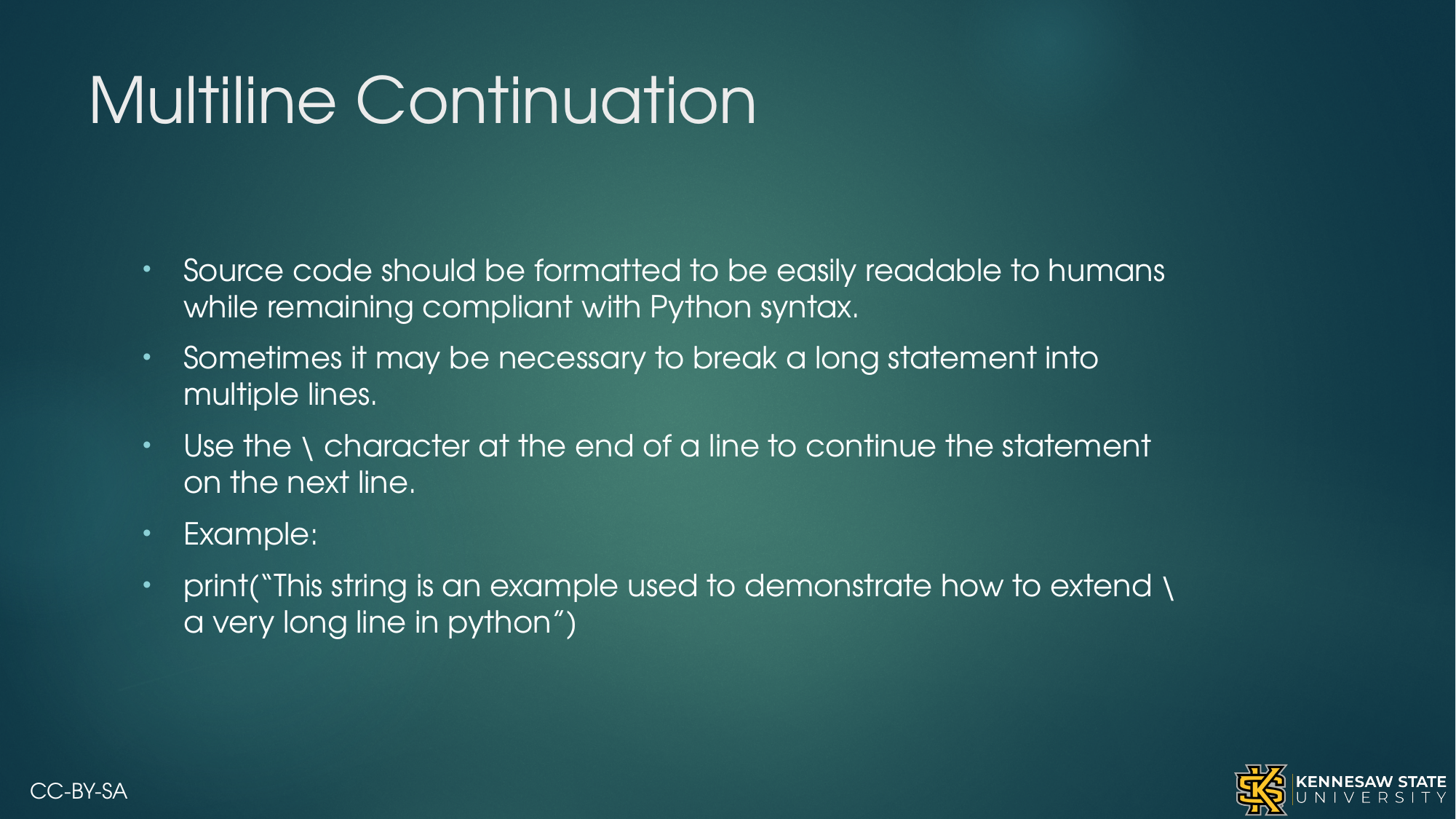

# Multiline Continuation
Source code should be formatted to be easily readable to humans while remaining compliant with Python syntax.
Sometimes it may be necessary to break a long statement into multiple lines.
Use the \ character at the end of a line to continue the statement on the next line.
Example:
print(“This string is an example used to demonstrate how to extend \ a very long line in python”)